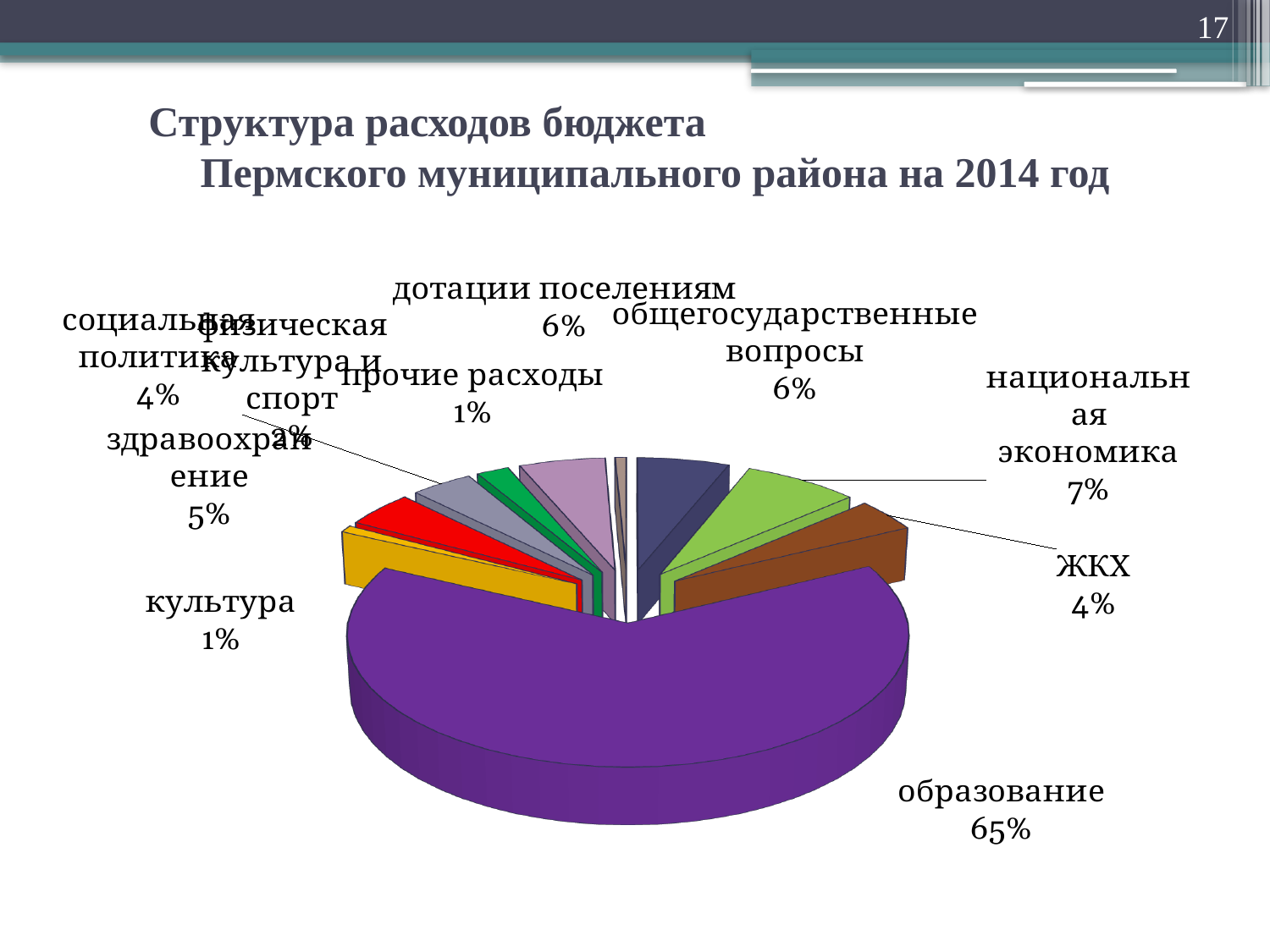

17
# Структура расходов бюджета                                            Пермского муниципального района на 2014 год

[unsupported chart]